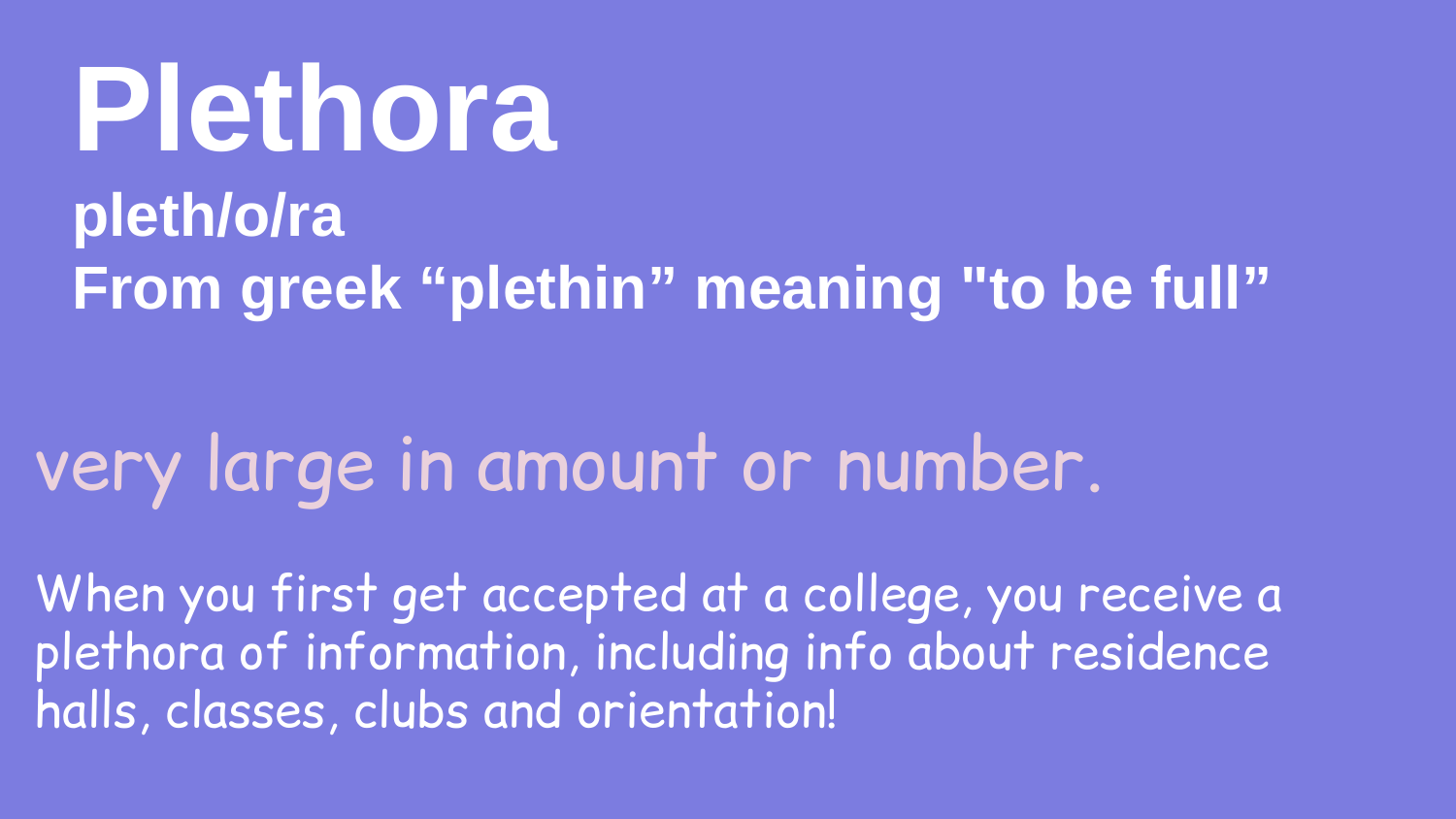

# Plethora
pleth/o/ra
From greek “plethin” meaning "to be full”
very large in amount or number.

When you first get accepted at a college, you receive a plethora of information, including info about residence halls, classes, clubs and orientation!